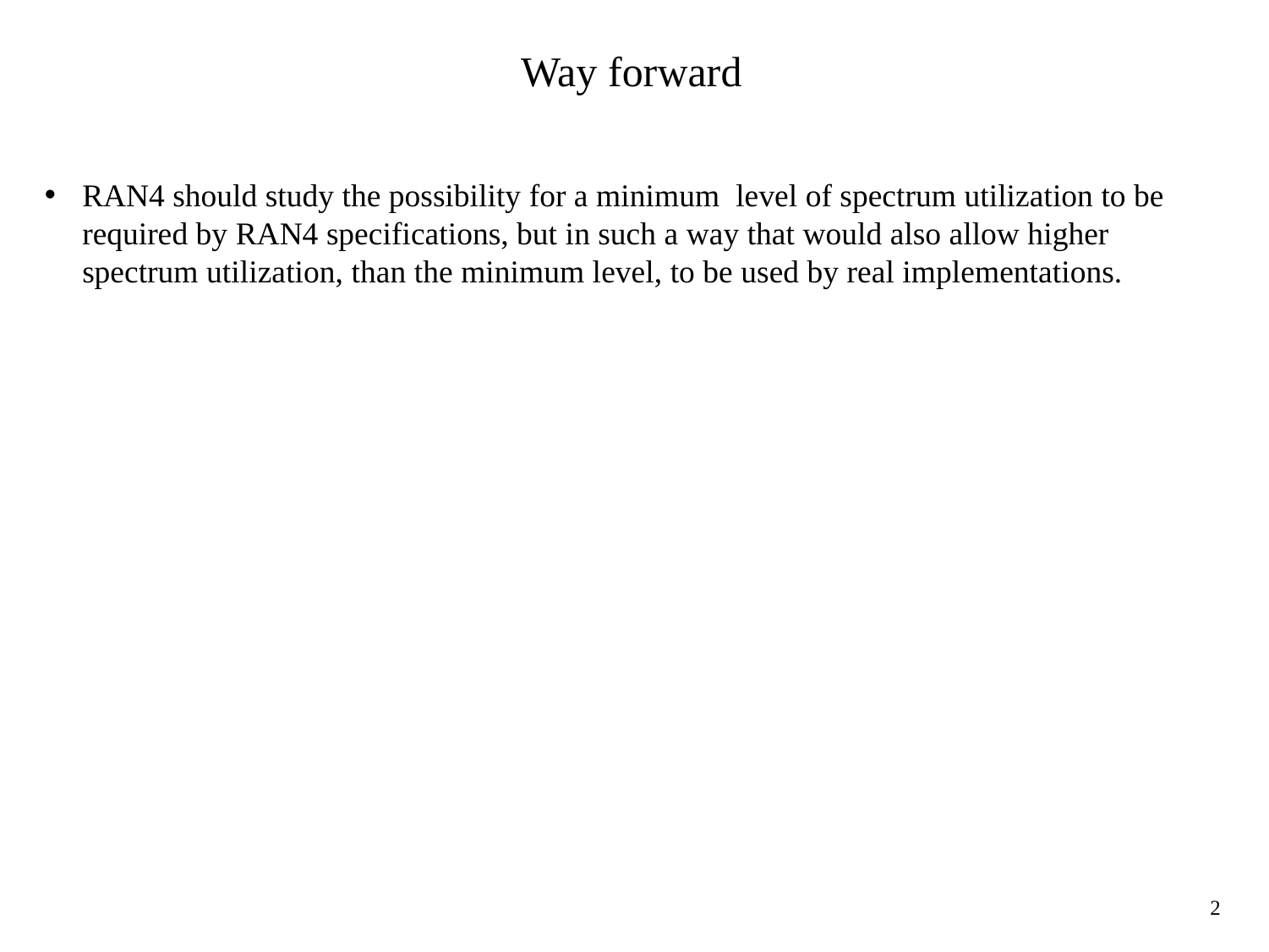

# Way forward
RAN4 should study the possibility for a minimum  level of spectrum utilization to be required by RAN4 specifications, but in such a way that would also allow higher spectrum utilization, than the minimum level, to be used by real implementations.

2